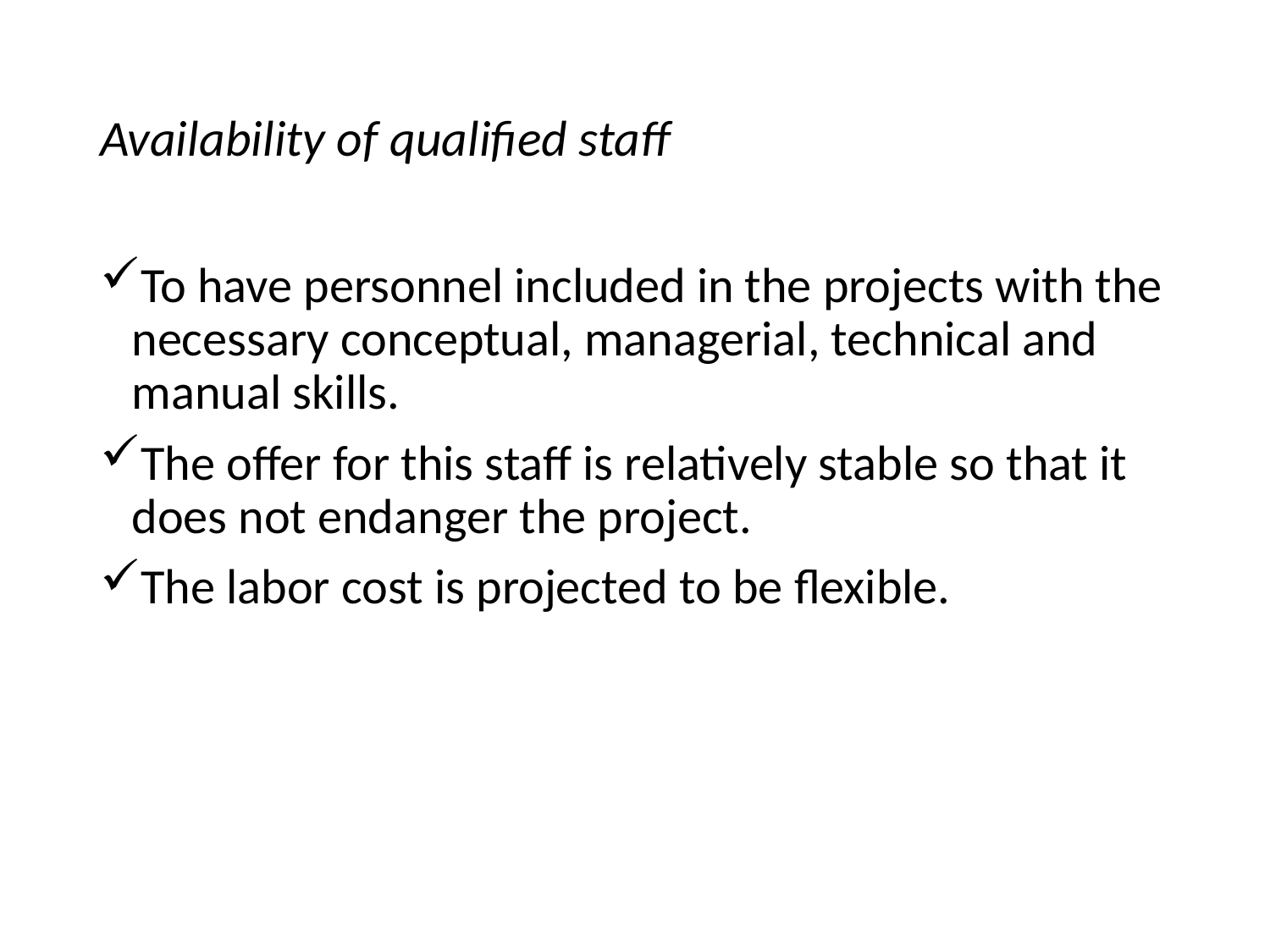

# Availability of qualified staff
To have personnel included in the projects with the necessary conceptual, managerial, technical and manual skills.
The offer for this staff is relatively stable so that it does not endanger the project.
The labor cost is projected to be flexible.